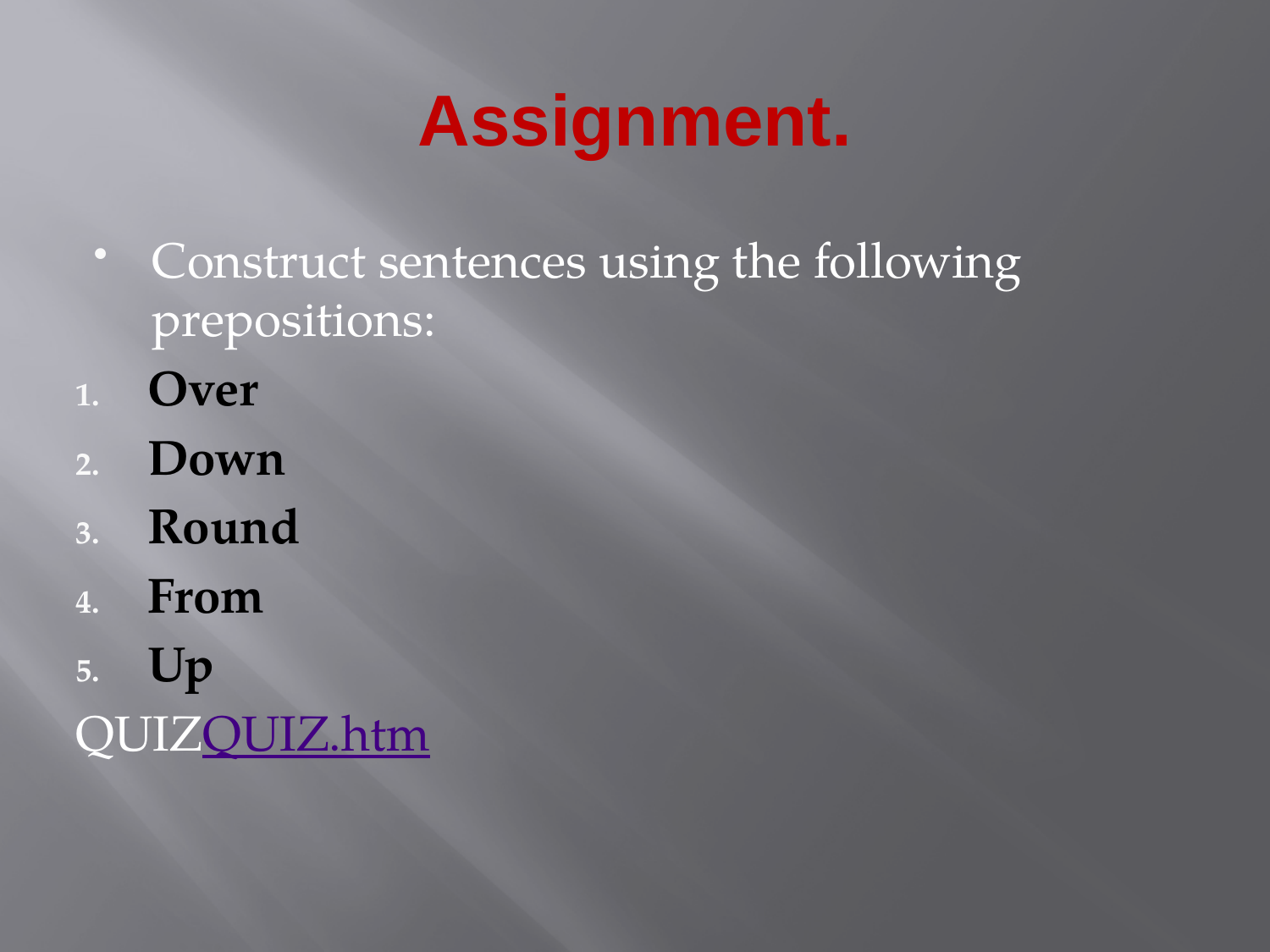

# Assignment.
Construct sentences using the following prepositions:
Over
Down
Round
From
Up
QUIZQUIZ.htm